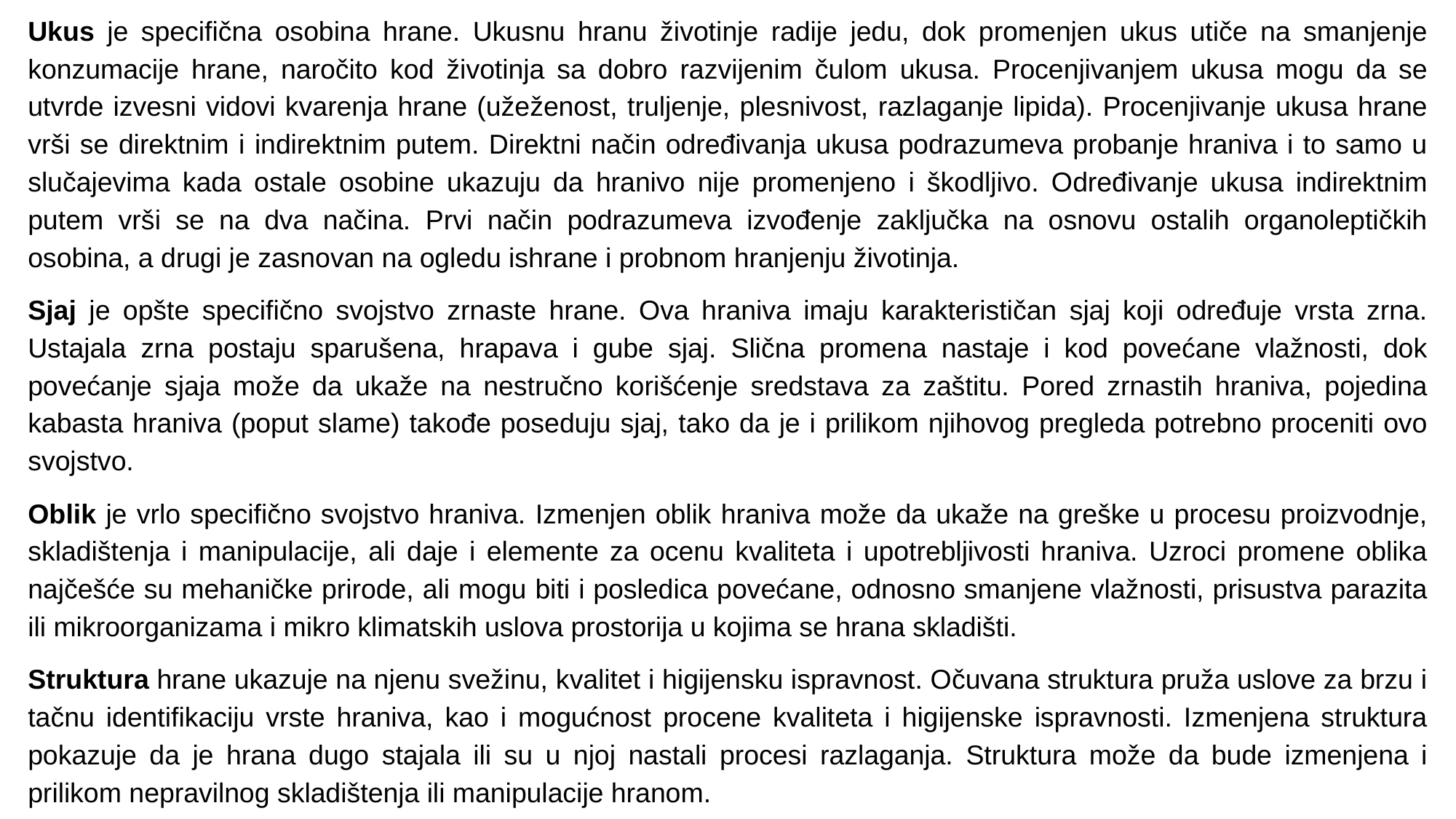

Ukus je specifična osobina hrane. Ukusnu hranu životinje radije jedu, dok promenjen ukus utiče na smanjenje konzumacije hrane, naročito kod životinja sa dobro razvijenim čulom ukusa. Procenjivanjem ukusa mogu da se utvrde izvesni vidovi kvarenja hrane (užeženost, truljenje, plesnivost, razlaganje lipida). Procenjivanje ukusa hrane vrši se direktnim i indirektnim putem. Direktni način određivanja ukusa podrazumeva probanje hraniva i to samo u slučajevima kada ostale osobine ukazuju da hranivo nije promenjeno i škodljivo. Određivanje ukusa indirektnim putem vrši se na dva načina. Prvi način podrazumeva izvođenje zaključka na osnovu ostalih organoleptičkih osobina, a drugi je zasnovan na ogledu ishrane i probnom hranjenju životinja.
Sjaj je opšte specifično svojstvo zrnaste hrane. Ova hraniva imaju karakterističan sjaj koji određuje vrsta zrna. Ustajala zrna postaju sparušena, hrapava i gube sjaj. Slična promena nastaje i kod povećane vlažnosti, dok povećanje sjaja može da ukaže na nestručno korišćenje sredstava za zaštitu. Pored zrnastih hraniva, pojedina kabasta hraniva (poput slame) takođe poseduju sjaj, tako da je i prilikom njihovog pregleda potrebno proceniti ovo svojstvo.
Oblik je vrlo specifično svojstvo hraniva. Izmenjen oblik hraniva može da ukaže na greške u procesu proizvodnje, skladištenja i manipulacije, ali daje i elemente za ocenu kvaliteta i upotrebljivosti hraniva. Uzroci promene oblika najčešće su mehaničke prirode, ali mogu biti i posledica povećane, odnosno smanjene vlažnosti, prisustva parazita ili mikroorganizama i mikro klimatskih uslova prostorija u kojima se hrana skladišti.
Struktura hrane ukazuje na njenu svežinu, kvalitet i higijensku ispravnost. Očuvana struktura pruža uslove za brzu i tačnu identifikaciju vrste hraniva, kao i mogućnost procene kvaliteta i higijenske ispravnosti. Izmenjena struktura pokazuje da je hrana dugo stajala ili su u njoj nastali procesi razlaganja. Struktura može da bude izmenjena i prilikom nepravilnog skladištenja ili manipulacije hranom.